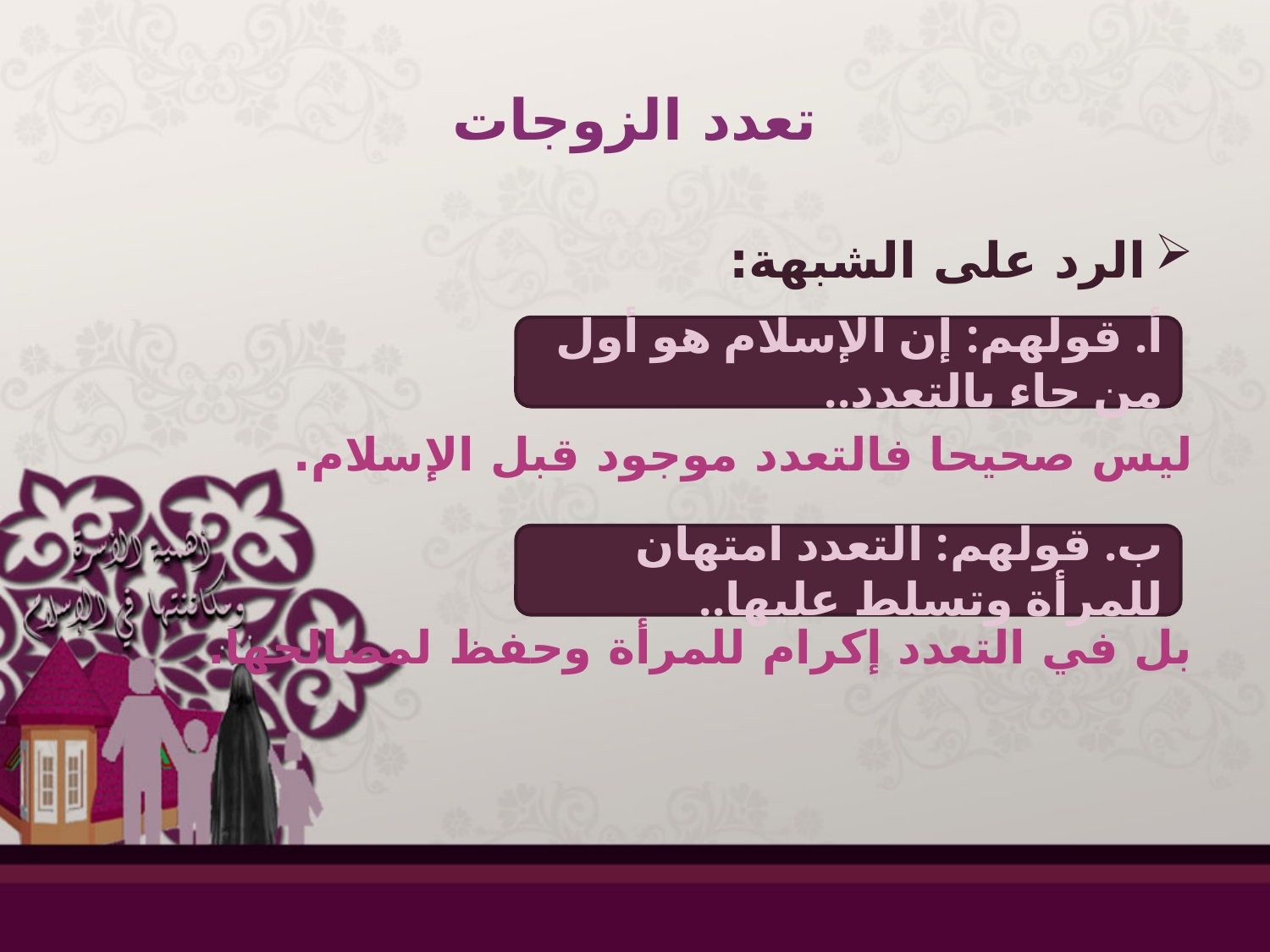

# تعدد الزوجات
الرد على الشبهة:

ليس صحيحا فالتعدد موجود قبل الإسلام.

بل في التعدد إكرام للمرأة وحفظ لمصالحها.

أ. قولهم: إن الإسلام هو أول من جاء بالتعدد..
ب. قولهم: التعدد امتهان للمرأة وتسلط عليها..